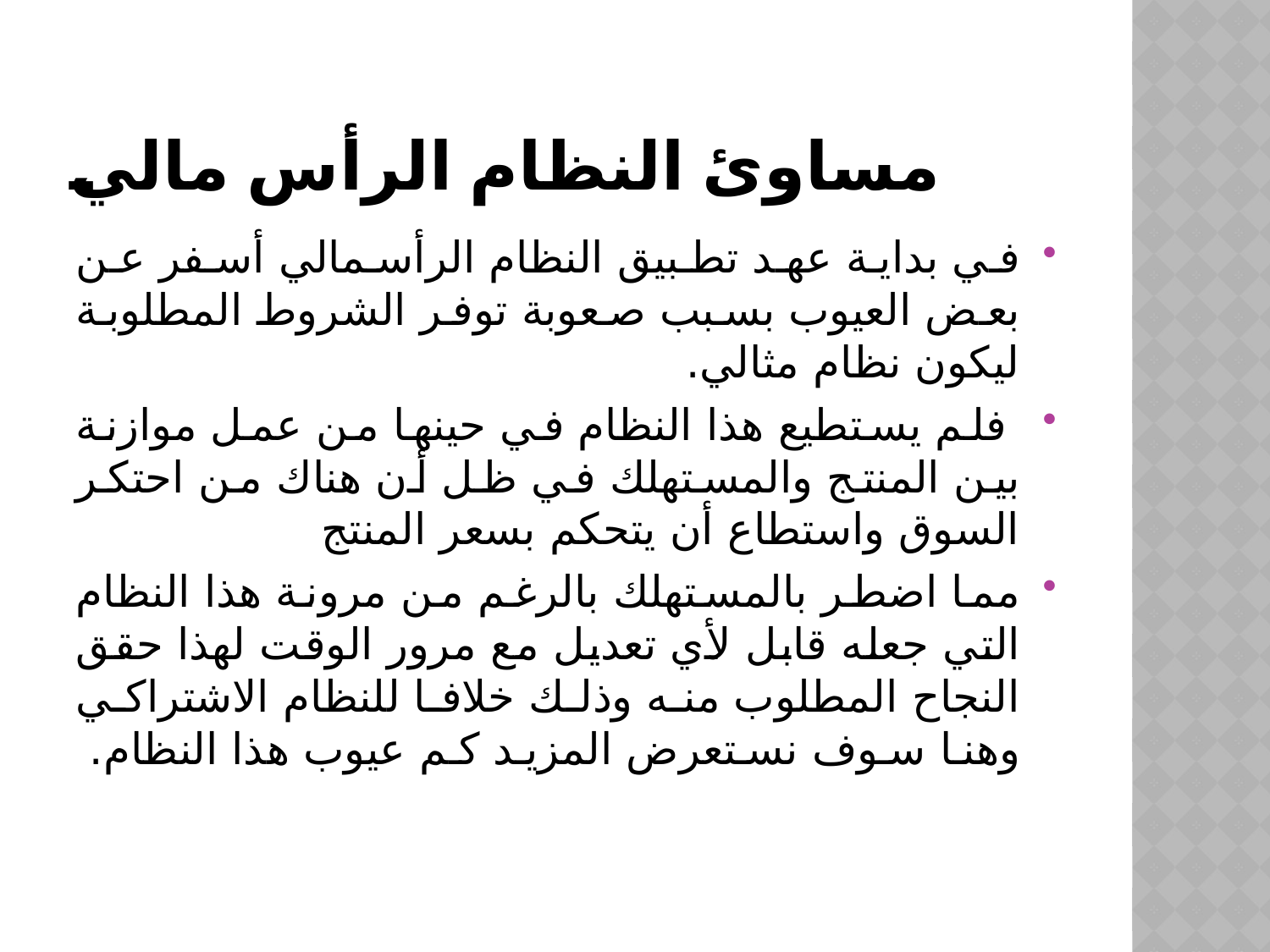

# مساوئ النظام الرأس مالي
في بداية عهد تطبيق النظام الرأسمالي أسفر عن بعض العيوب بسبب صعوبة توفر الشروط المطلوبة ليكون نظام مثالي.
 فلم يستطيع هذا النظام في حينها من عمل موازنة بين المنتج والمستهلك في ظل أن هناك من احتكر السوق واستطاع أن يتحكم بسعر المنتج
مما اضطر بالمستهلك بالرغم من مرونة هذا النظام التي جعله قابل لأي تعديل مع مرور الوقت لهذا حقق النجاح المطلوب منه وذلك خلافا للنظام الاشتراكي وهنا سوف نستعرض المزيد كم عيوب هذا النظام.